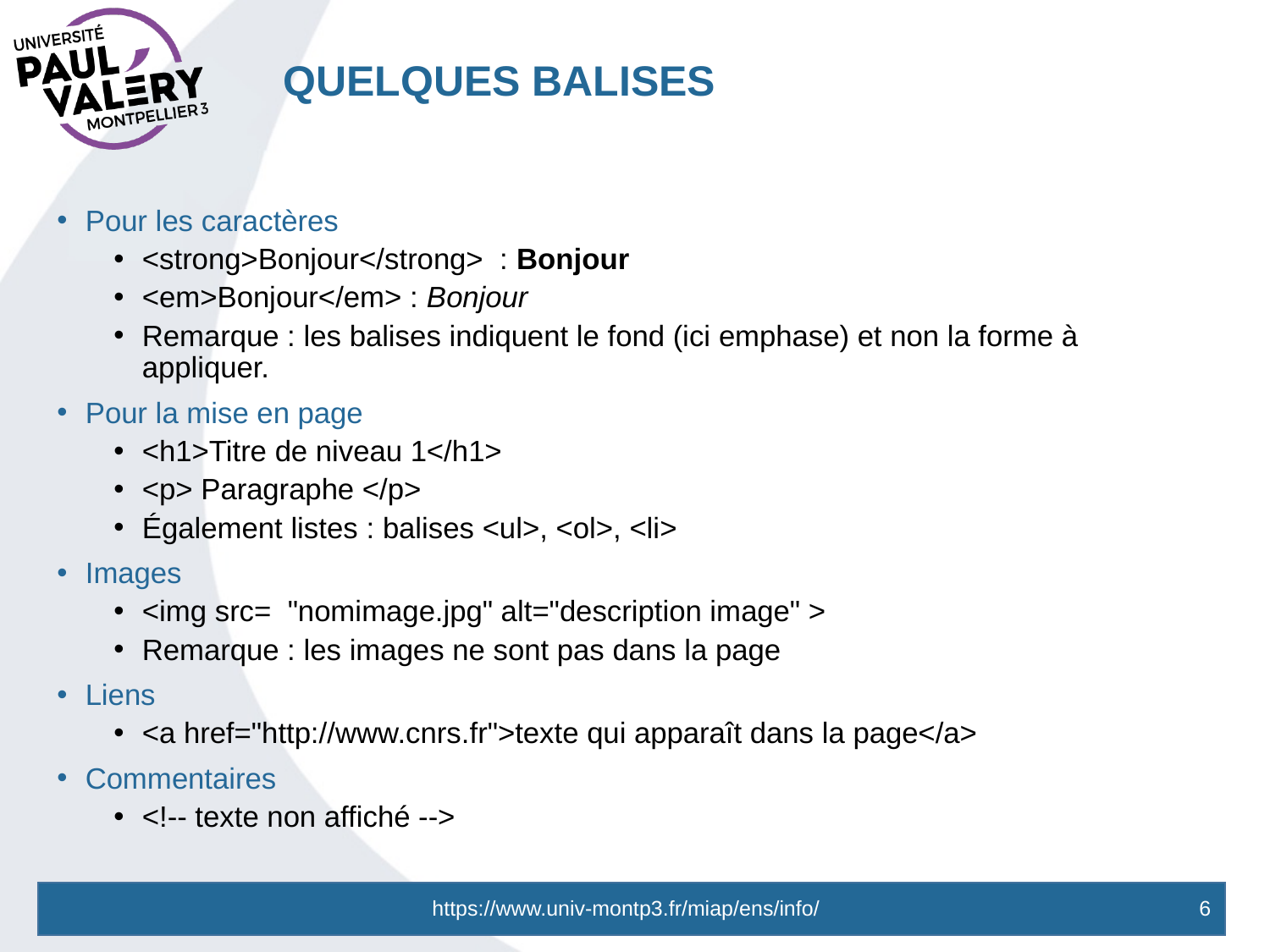

# Quelques balises
Pour les caractères
<strong>Bonjour</strong>  : Bonjour
<em>Bonjour</em> : Bonjour
Remarque : les balises indiquent le fond (ici emphase) et non la forme à appliquer.
Pour la mise en page
<h1>Titre de niveau 1</h1>
<p> Paragraphe </p>
Également listes : balises <ul>, <ol>, <li>
Images
<img src=  "nomimage.jpg" alt="description image" >
Remarque : les images ne sont pas dans la page
Liens
<a href="http://www.cnrs.fr">texte qui apparaît dans la page</a>
Commentaires
<!-- texte non affiché -->
https://www.univ-montp3.fr/miap/ens/info/
6